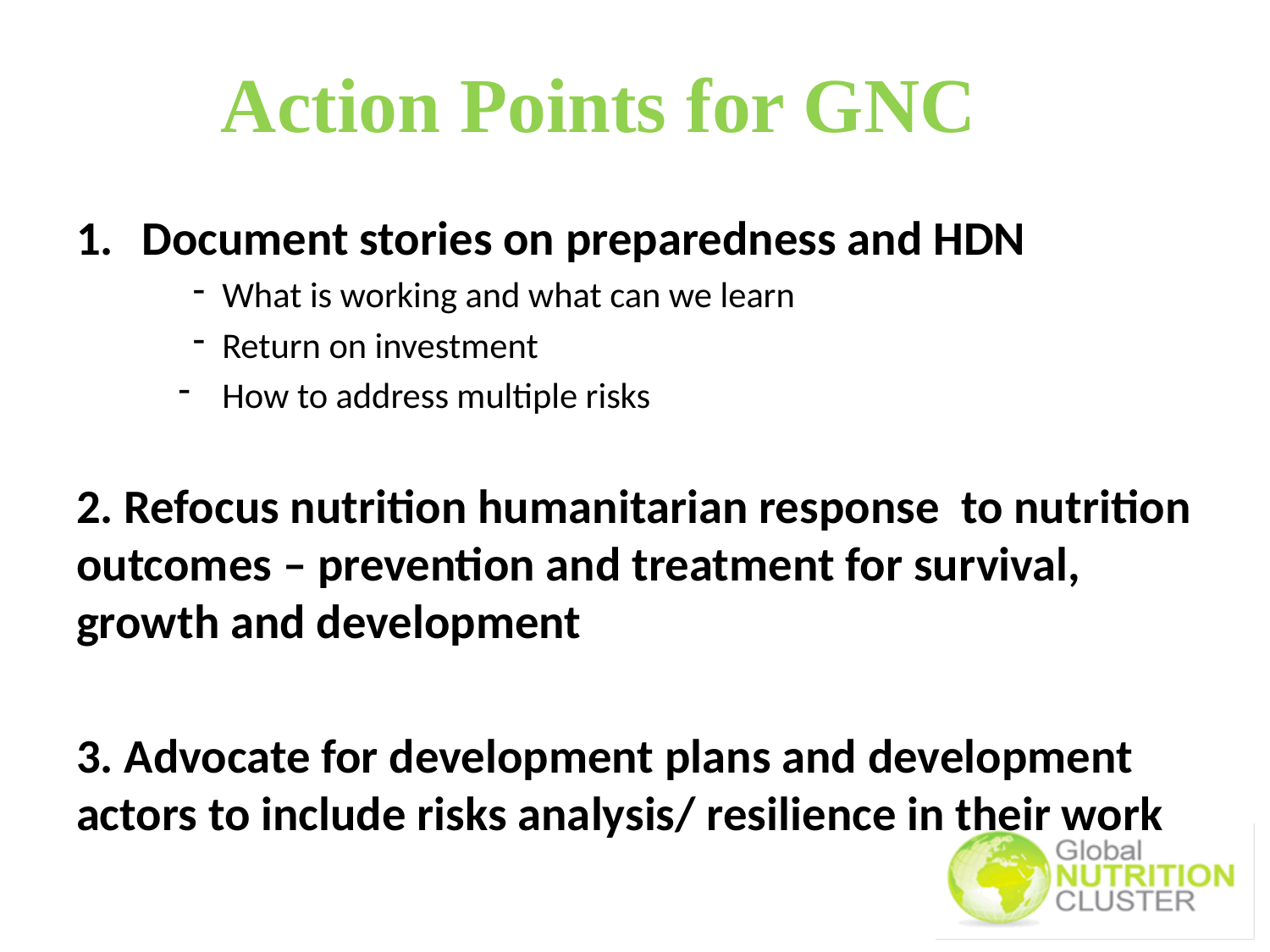

# Action Points for GNC
Document stories on preparedness and HDN
What is working and what can we learn
Return on investment
How to address multiple risks

2. Refocus nutrition humanitarian response  to nutrition outcomes – prevention and treatment for survival, growth and development

3. Advocate for development plans and development actors to include risks analysis/ resilience in their work